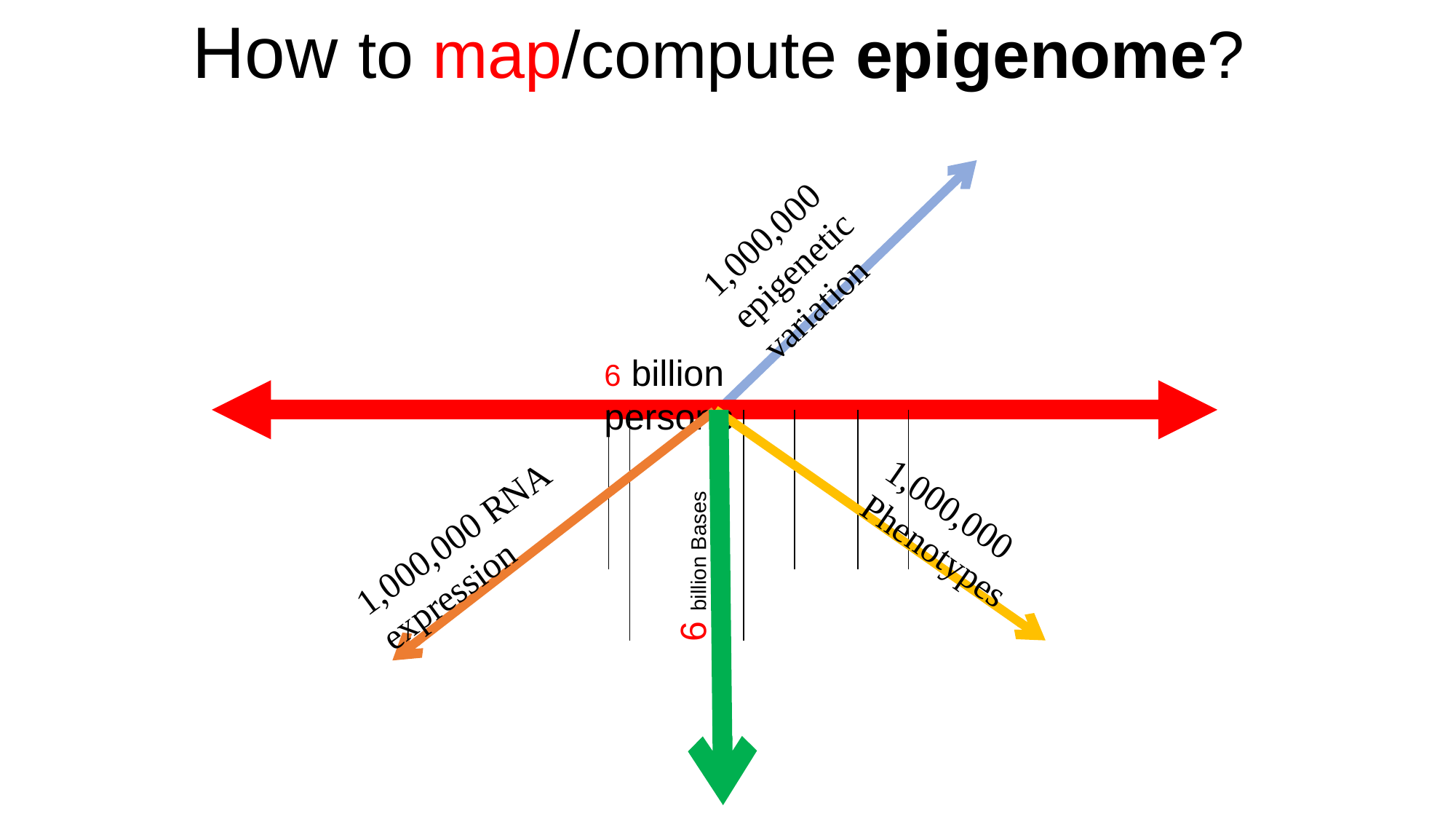

How to map/compute epigenome?
1,000,000 epigenetic variation
6 billion persons
6 billion Bases
1,000,000 Phenotypes
1,000,000 RNA expression